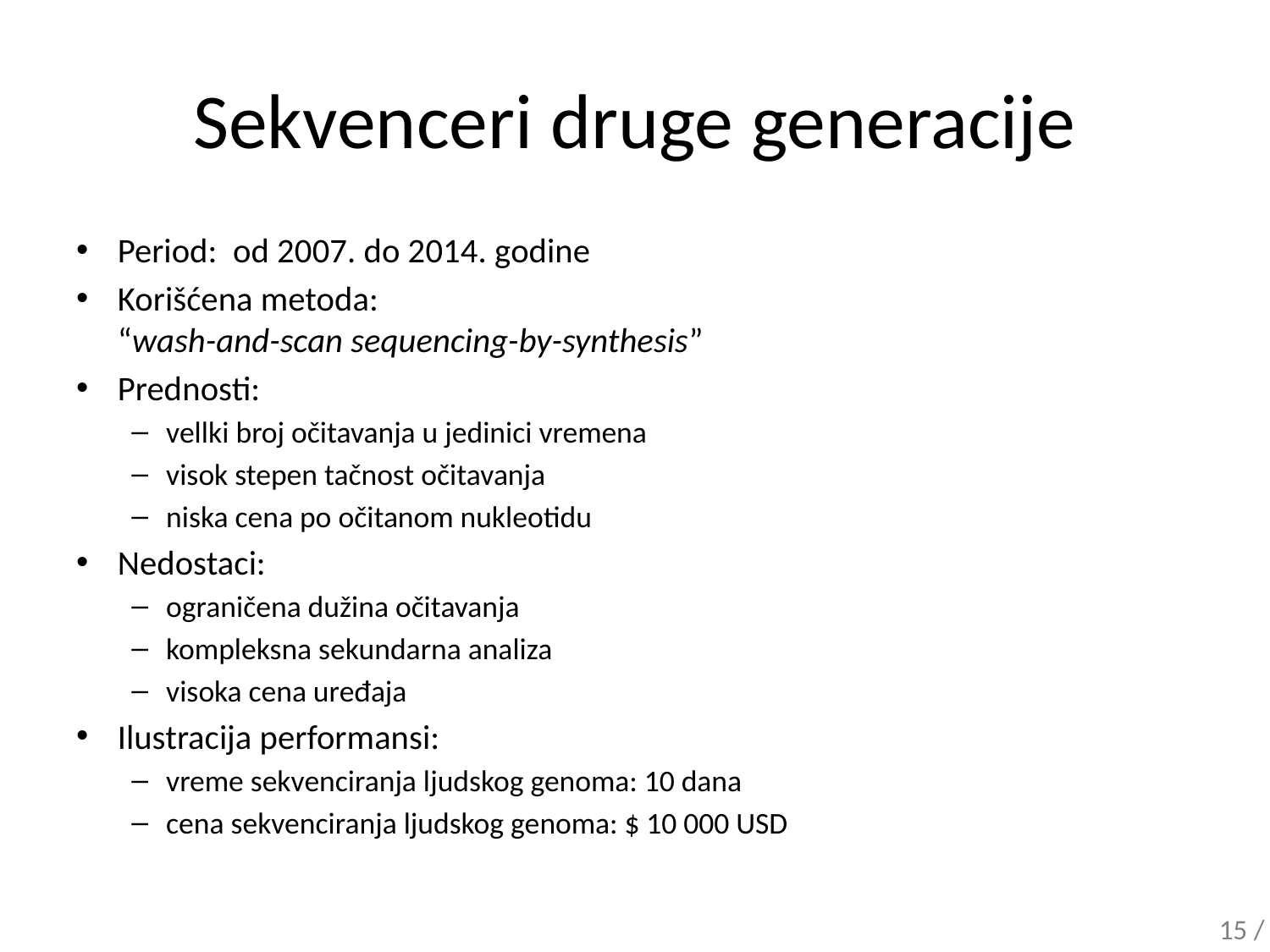

# Sekvenceri druge generacije
Period:  od 2007. do 2014. godine
Korišćena metoda:
“wash-and-scan sequencing-by-synthesis”
Prednosti:
vellki broj očitavanja u jedinici vremena
visok stepen tačnost očitavanja
niska cena po očitanom nukleotidu
Nedostaci:
ograničena dužina očitavanja
kompleksna sekundarna analiza
visoka cena uređaja
Ilustracija performansi:
vreme sekvenciranja ljudskog genoma: 10 dana
cena sekvenciranja ljudskog genoma: $ 10 000 USD